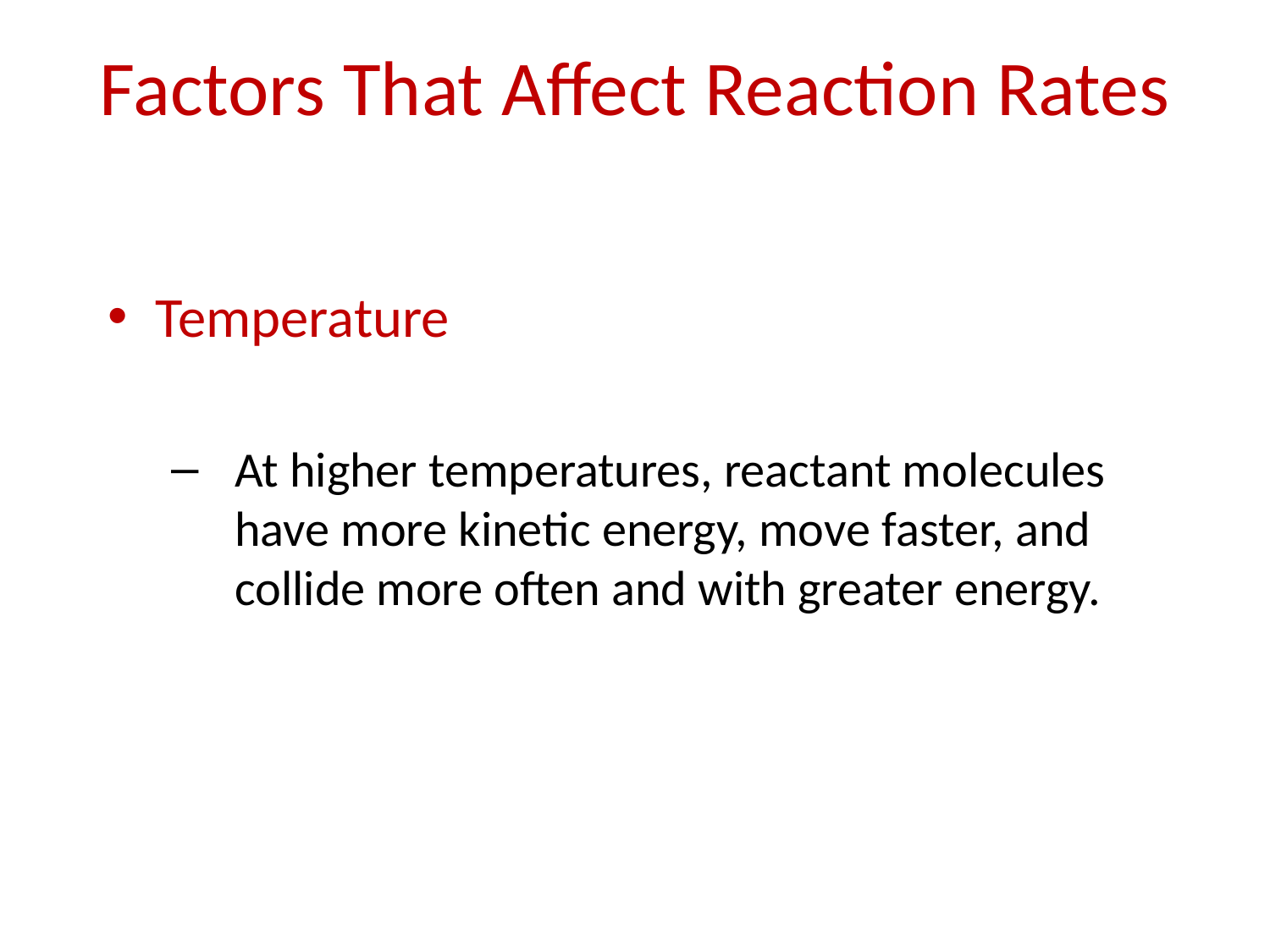

Factors That Affect Reaction Rates
Temperature

At higher temperatures, reactant molecules have more kinetic energy, move faster, and collide more often and with greater energy.